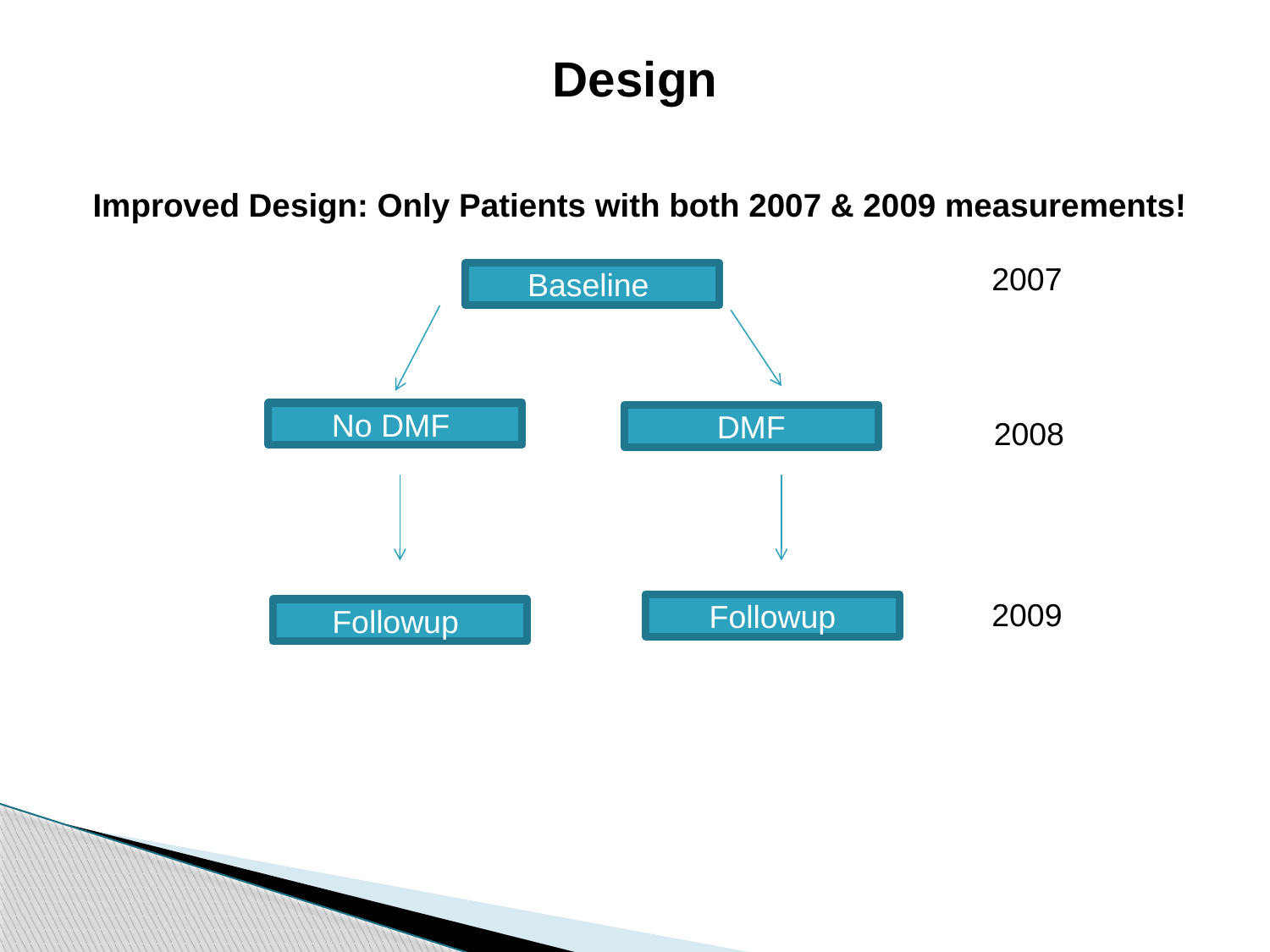

# Design
Improved Design: Only Patients with both 2007 & 2009 measurements!

2007
Baseline
No DMF
DMF
2008
2009
Followup
Followup